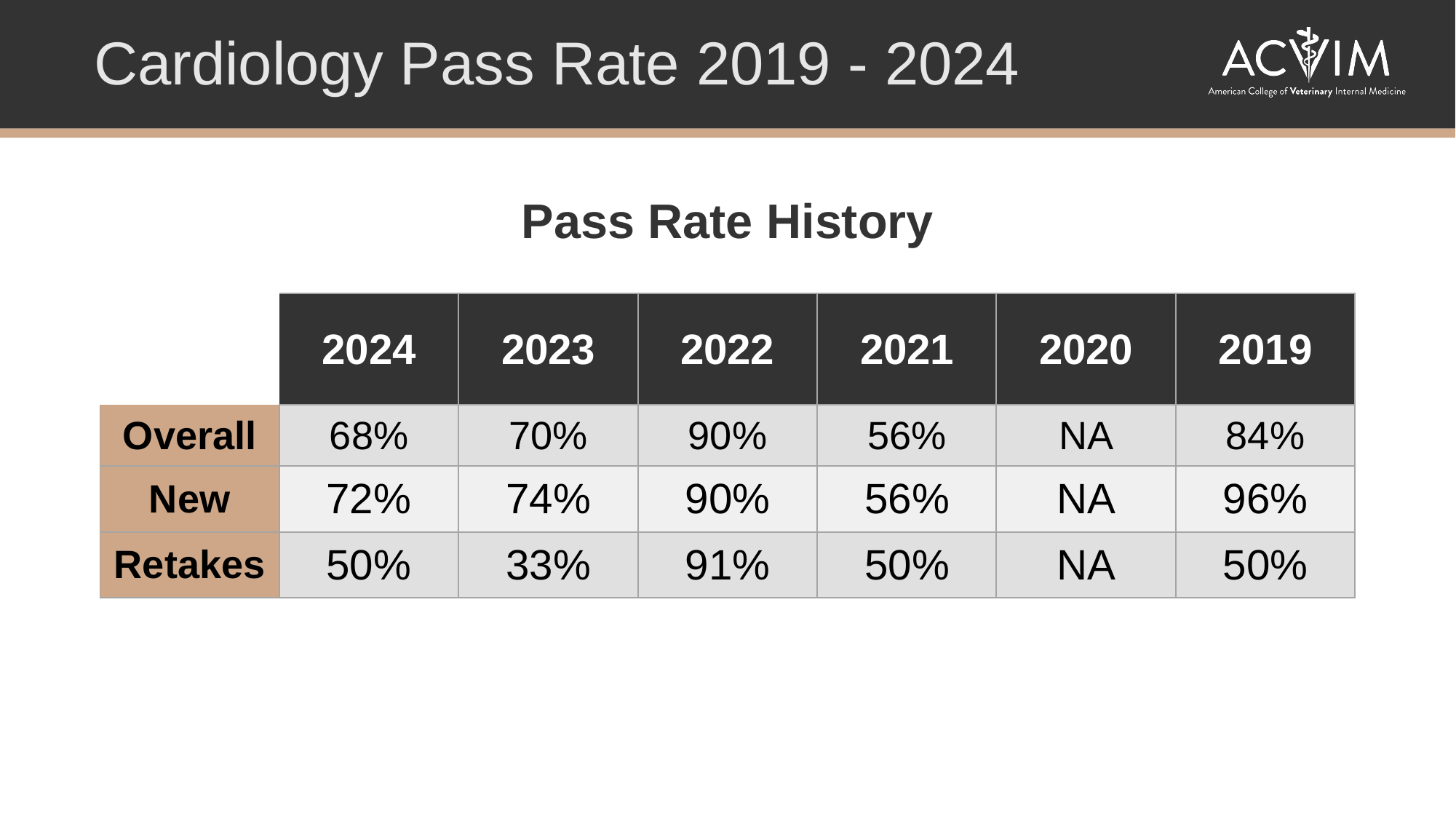

Cardiology Pass Rate 2019 - 2024
Pass Rate History
|  | 2024 | 2023 | 2022 | 2021 | 2020 | 2019 |
| --- | --- | --- | --- | --- | --- | --- |
| Overall | 68% | 70% | 90% | 56% | NA | 84% |
| New | 72% | 74% | 90% | 56% | NA | 96% |
| Retakes | 50% | 33% | 91% | 50% | NA | 50% |